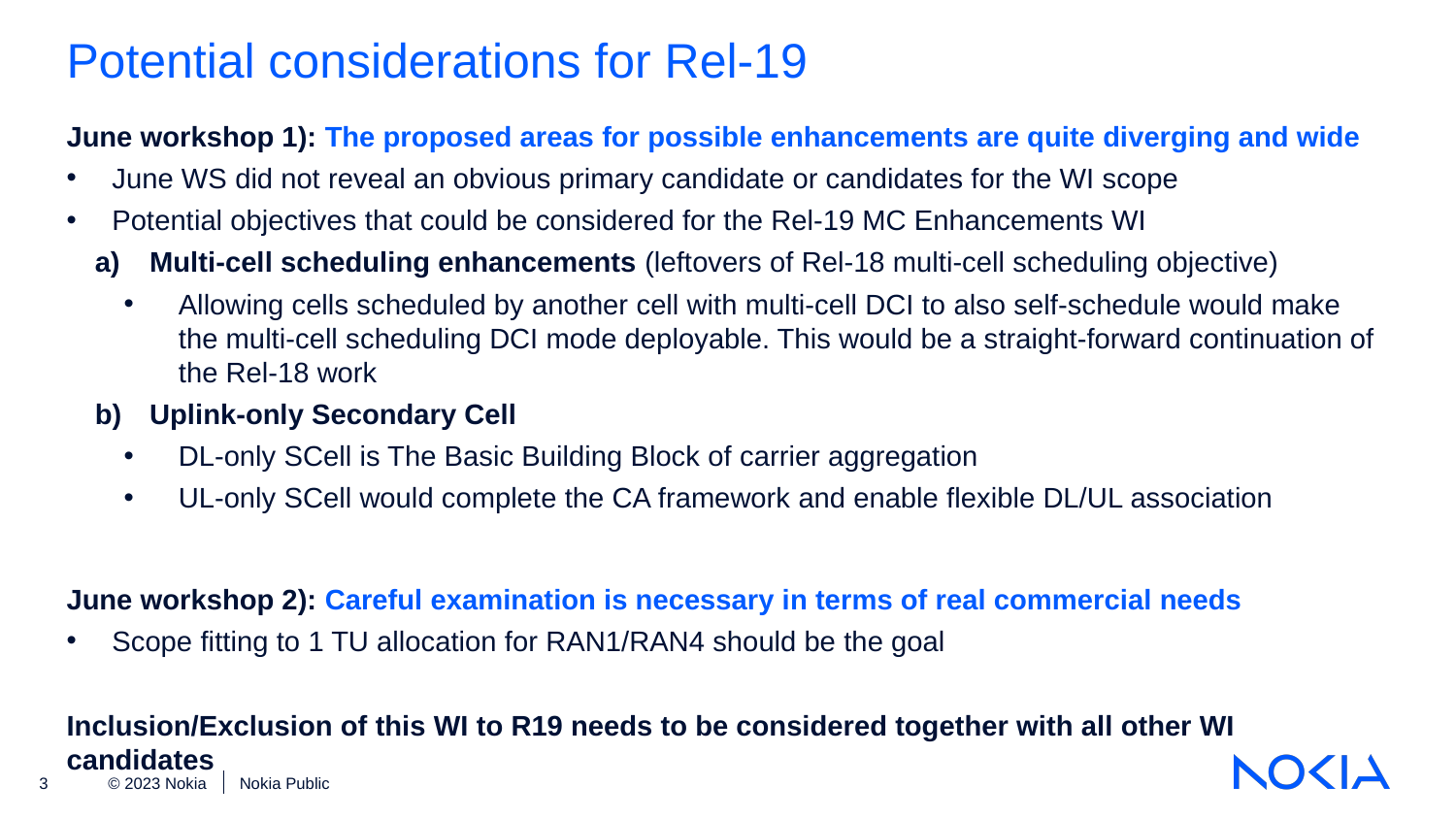

Potential considerations for Rel-19
June workshop 1): The proposed areas for possible enhancements are quite diverging and wide
June WS did not reveal an obvious primary candidate or candidates for the WI scope
Potential objectives that could be considered for the Rel-19 MC Enhancements WI
Multi-cell scheduling enhancements (leftovers of Rel-18 multi-cell scheduling objective)
Allowing cells scheduled by another cell with multi-cell DCI to also self-schedule would make the multi-cell scheduling DCI mode deployable. This would be a straight-forward continuation of the Rel-18 work
Uplink-only Secondary Cell
DL-only SCell is The Basic Building Block of carrier aggregation
UL-only SCell would complete the CA framework and enable flexible DL/UL association

June workshop 2): Careful examination is necessary in terms of real commercial needs
Scope fitting to 1 TU allocation for RAN1/RAN4 should be the goal

Inclusion/Exclusion of this WI to R19 needs to be considered together with all other WI candidates
Nokia Public